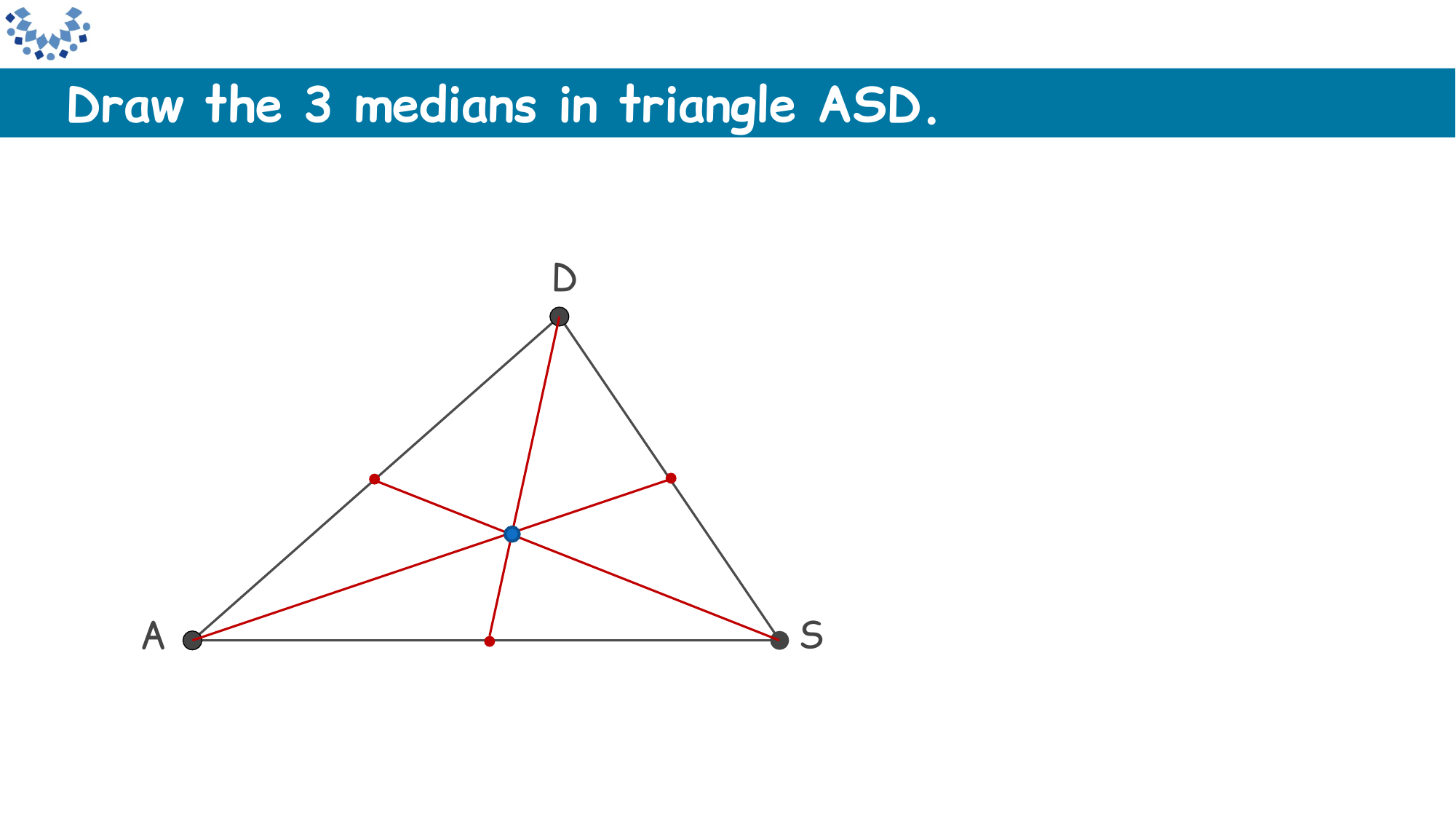

Draw the 3 medians in triangle ASD.
D

S
A

S